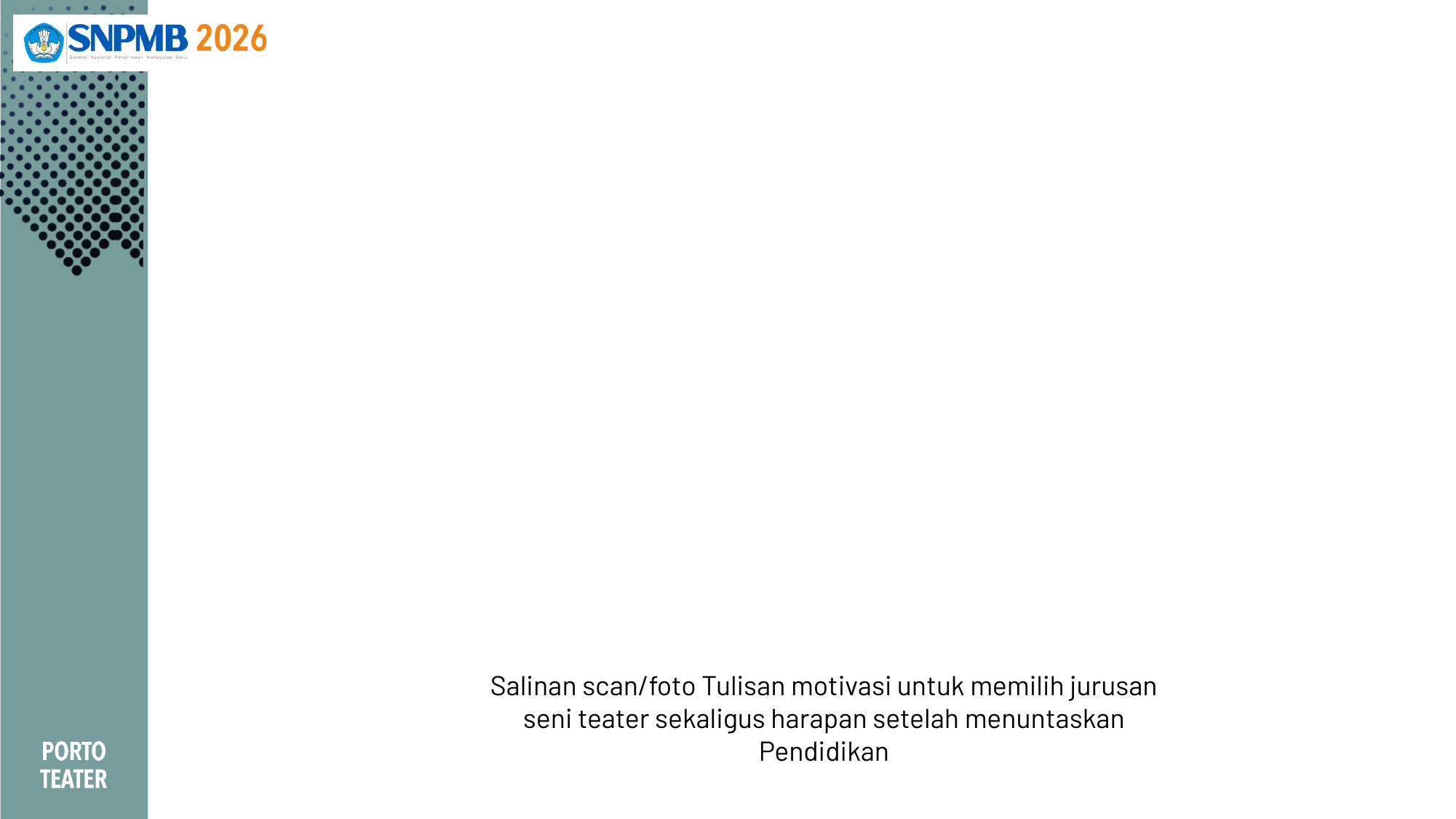

Salinan scan/foto Tulisan motivasi untuk memilih jurusan seni teater sekaligus harapan setelah menuntaskan Pendidikan